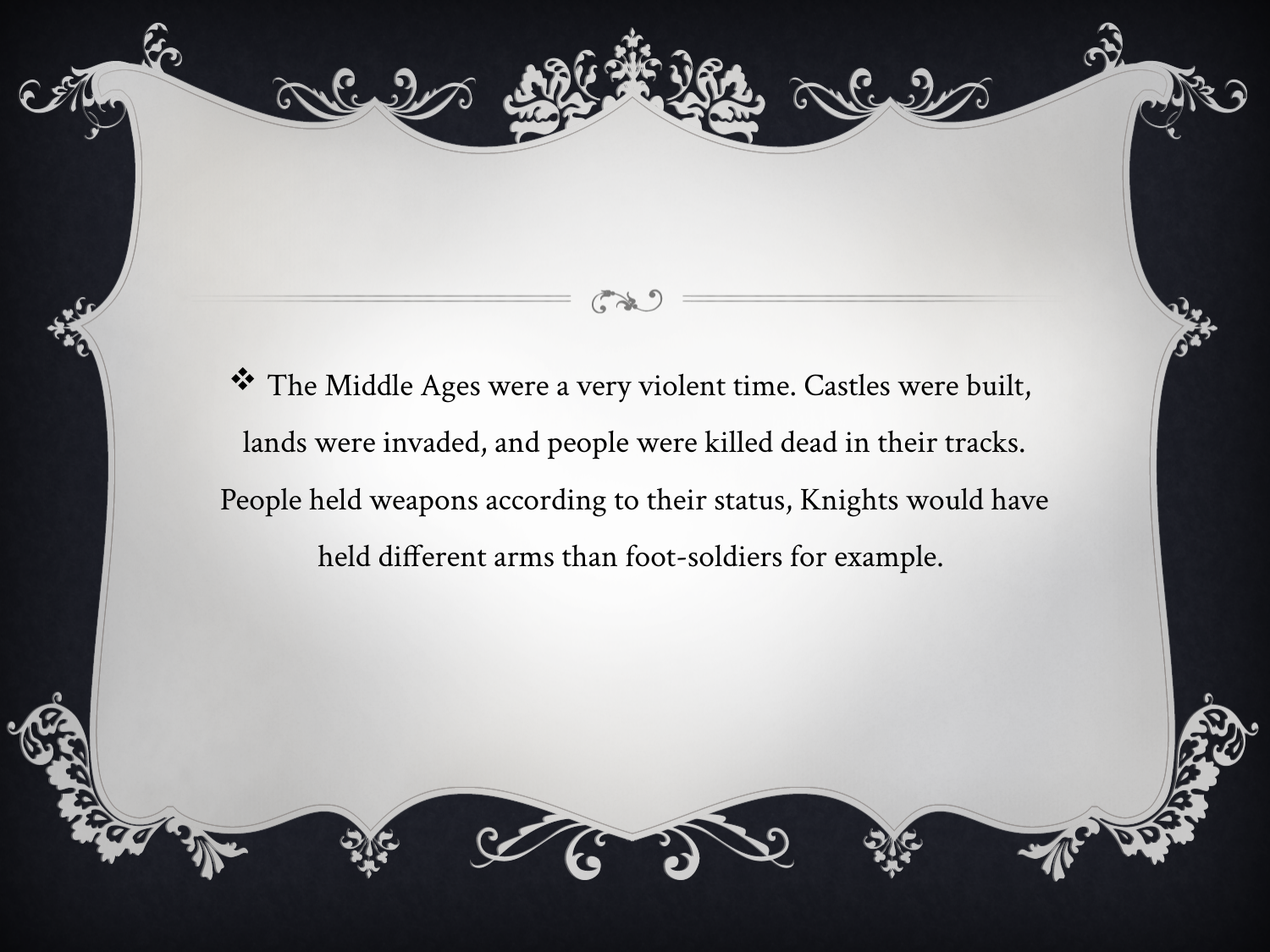

The Middle Ages were a very violent time. Castles were built, lands were invaded, and people were killed dead in their tracks. People held weapons according to their status, Knights would have held different arms than foot-soldiers for example.